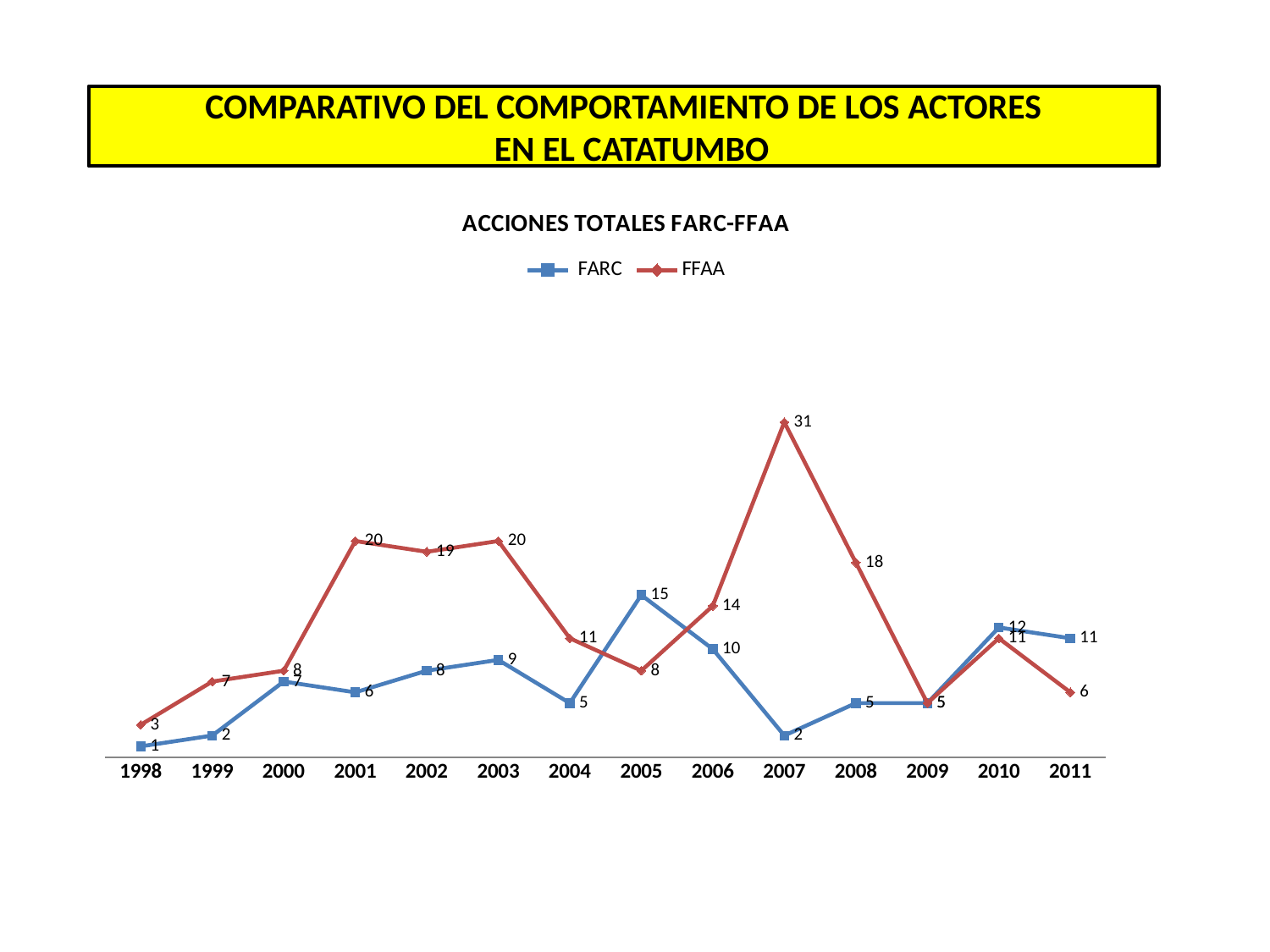

COMPARATIVO DEL COMPORTAMIENTO DE LOS ACTORES
  EN EL CATATUMBO

### Chart: ACCIONES TOTALES FARC-FFAA

| Category |  FARC | FFAA |
|---|---|---|
| 1998 | 1.0 | 3.0 |
| 1999 | 2.0 | 7.0 |
| 2000 | 7.0 | 8.0 |
| 2001 | 6.0 | 20.0 |
| 2002 | 8.0 | 19.0 |
| 2003 | 9.0 | 20.0 |
| 2004 | 5.0 | 11.0 |
| 2005 | 15.0 | 8.0 |
| 2006 | 10.0 | 14.0 |
| 2007 | 2.0 | 31.0 |
| 2008 | 5.0 | 18.0 |
| 2009 | 5.0 | 5.0 |
| 2010 | 12.0 | 11.0 |
| 2011 | 11.0 | 6.0 |